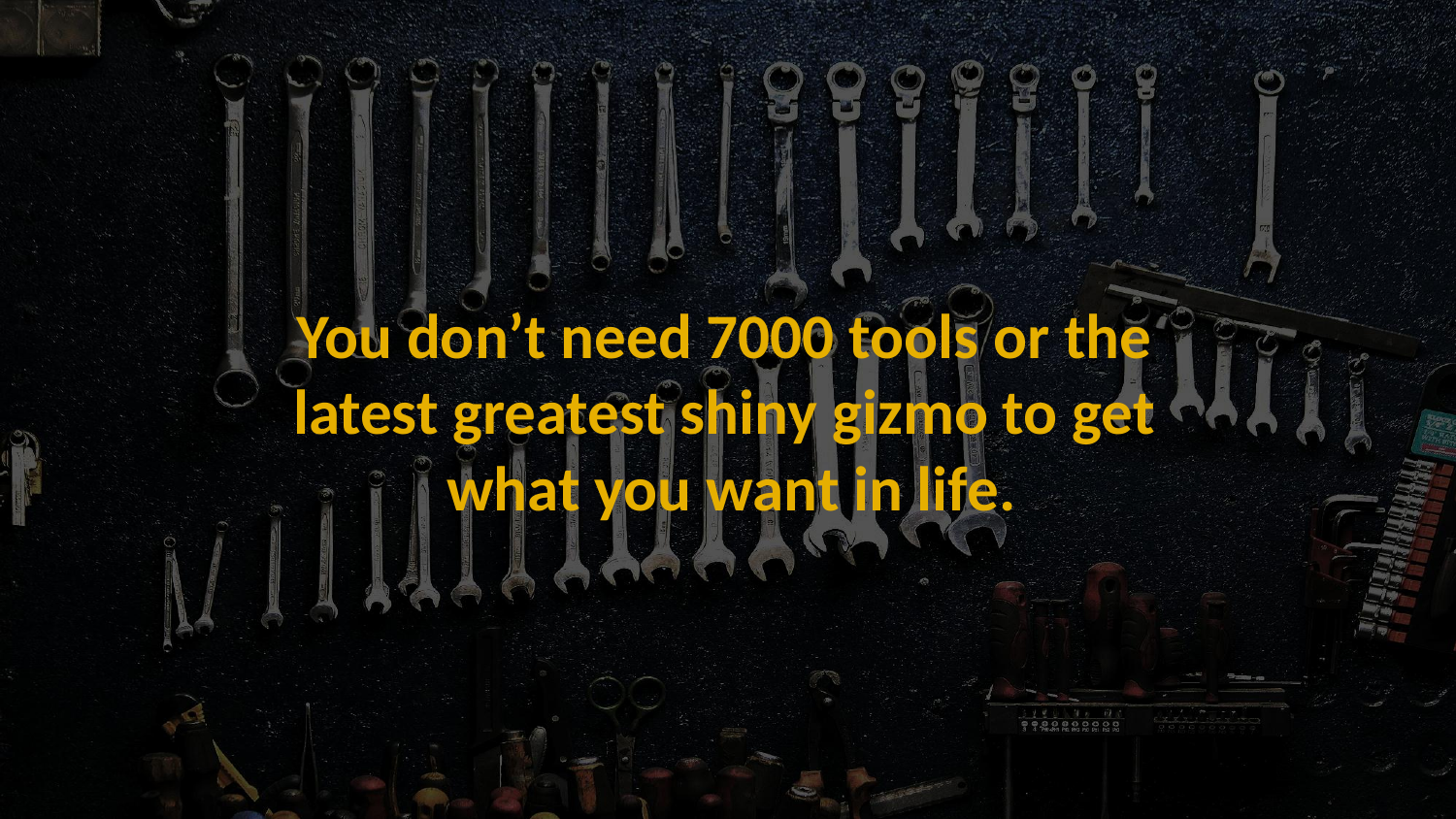

You don’t need 7000 tools or the
latest greatest shiny gizmo to get
what you want in life.